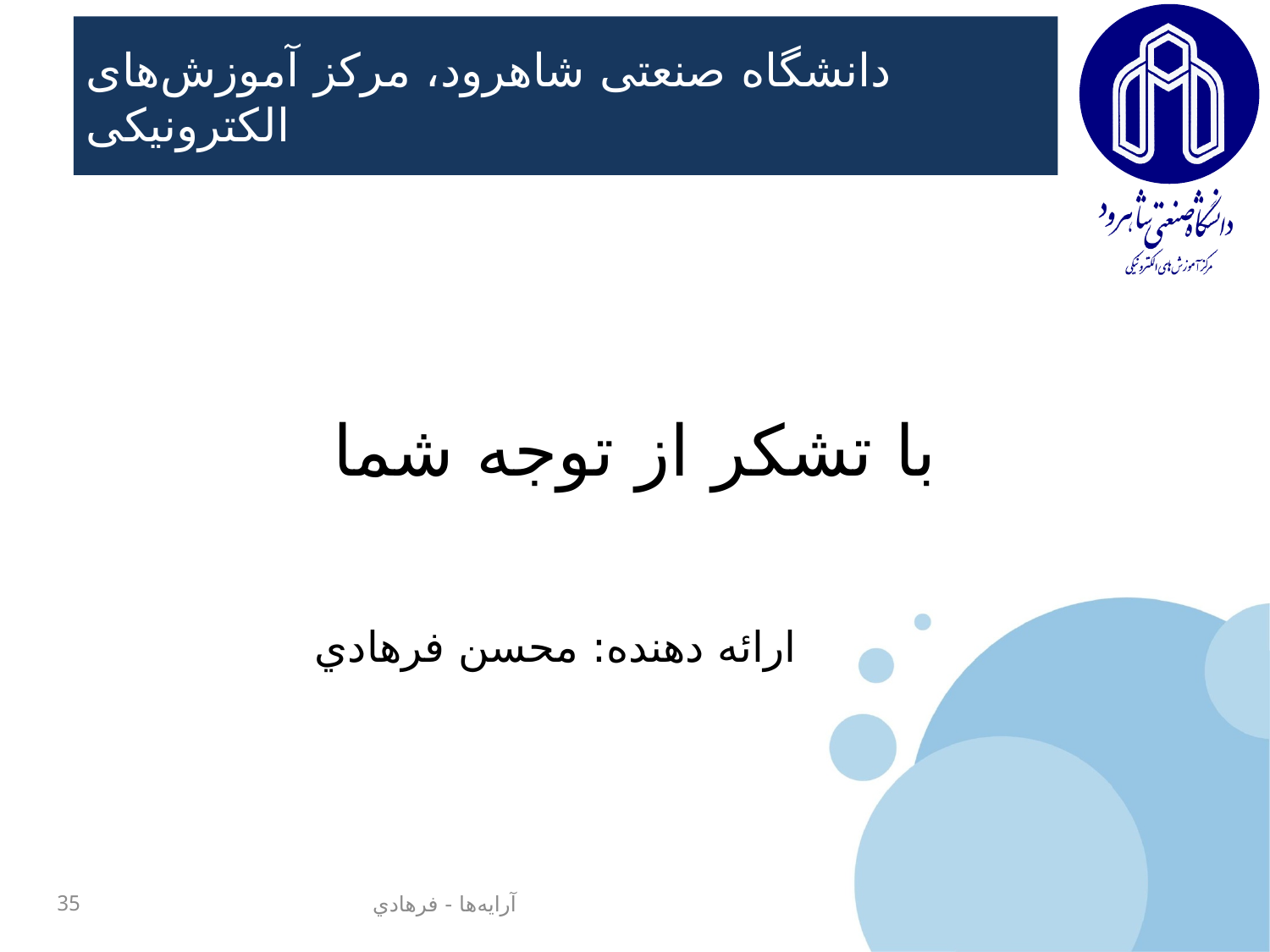

ارائه دهنده: محسن فرهادي

35
آرايه‌ها - فرهادي